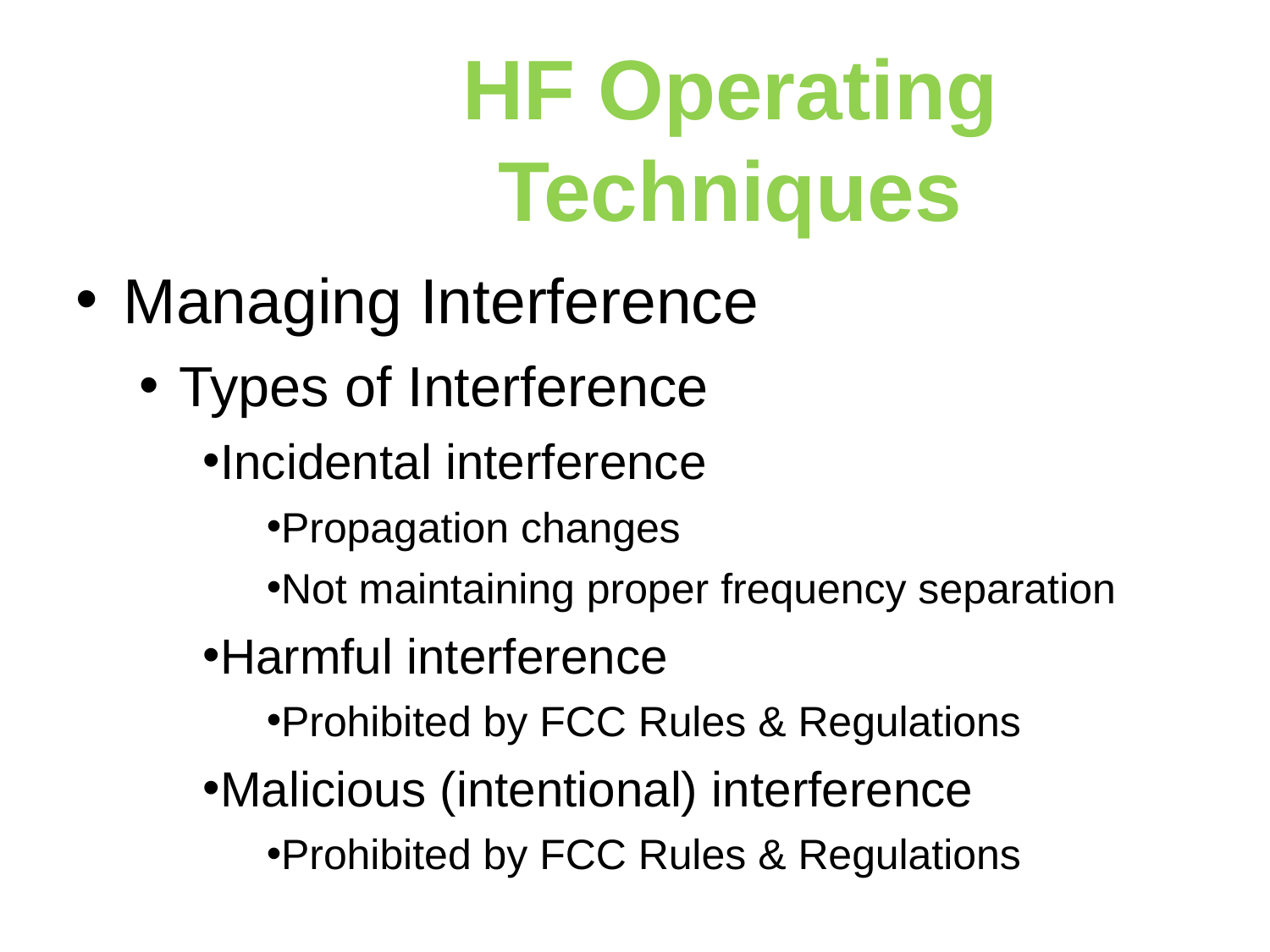

HF Operating Techniques
Managing Interference
Types of Interference
Incidental interference
Propagation changes
Not maintaining proper frequency separation
Harmful interference
Prohibited by FCC Rules & Regulations
Malicious (intentional) interference
Prohibited by FCC Rules & Regulations